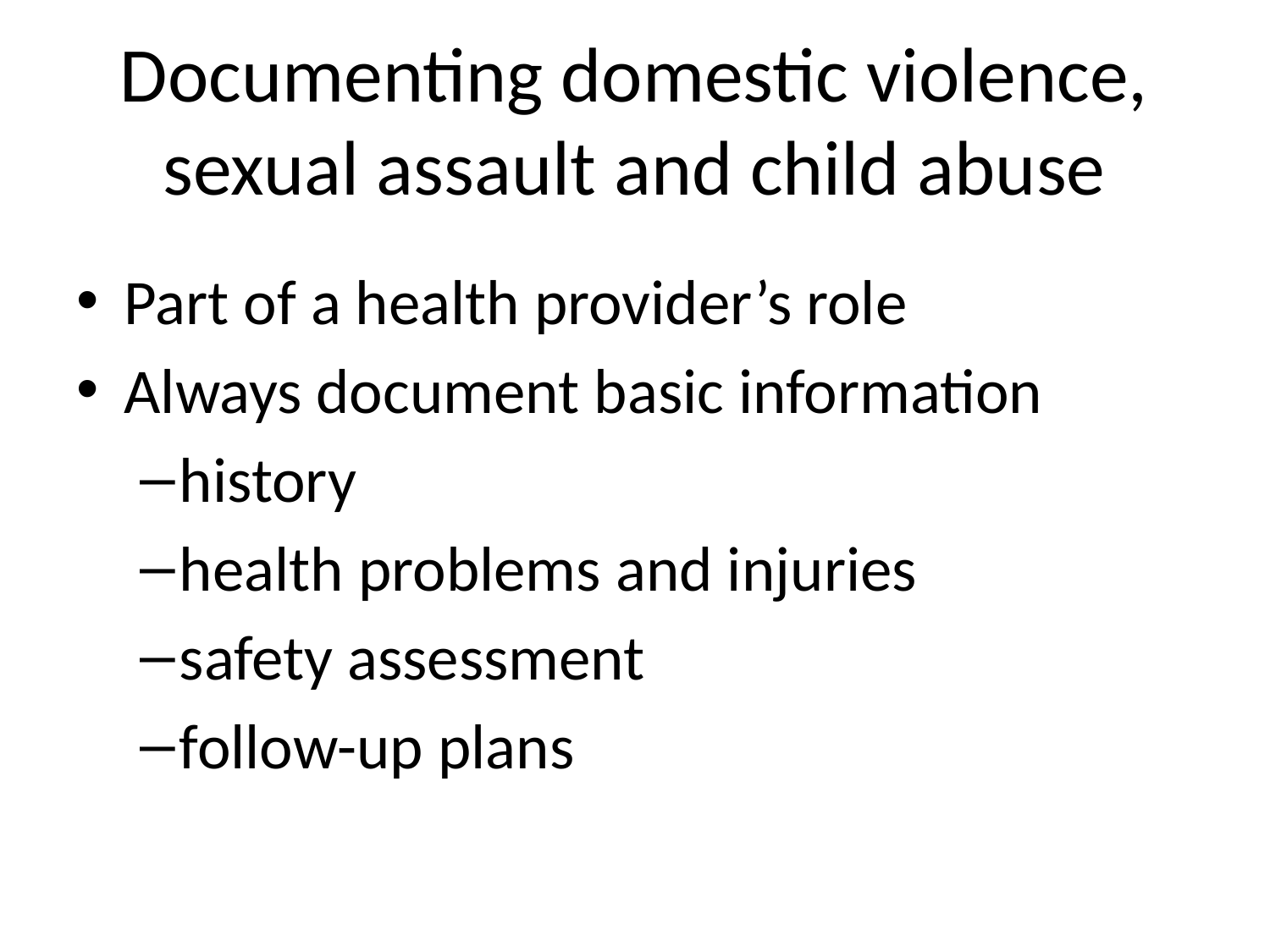

# Documenting domestic violence, sexual assault and child abuse
Part of a health provider’s role
Always document basic information
history
health problems and injuries
safety assessment
follow-up plans